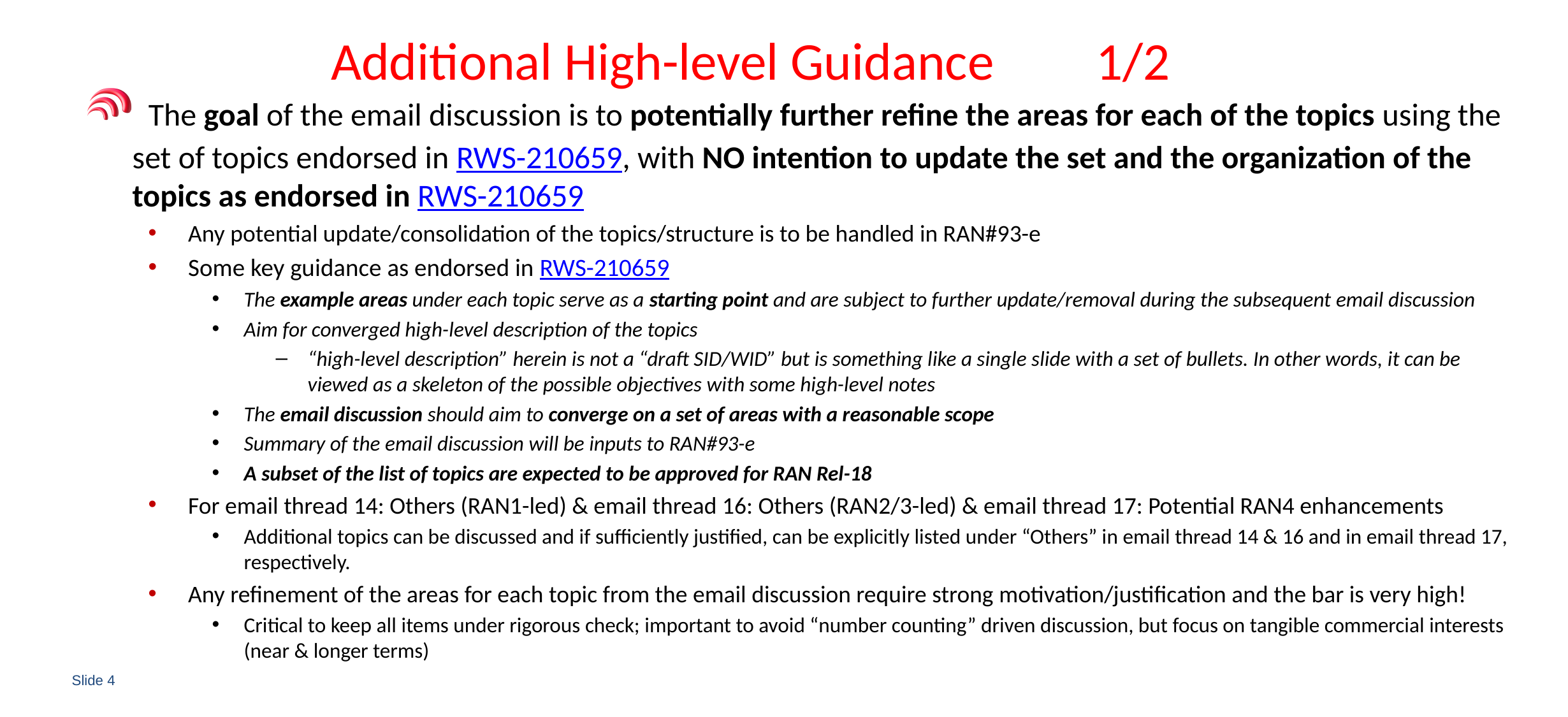

# Additional High-level Guidance		1/2
 The goal of the email discussion is to potentially further refine the areas for each of the topics using the set of topics endorsed in RWS-210659, with NO intention to update the set and the organization of the topics as endorsed in RWS-210659
Any potential update/consolidation of the topics/structure is to be handled in RAN#93-e
Some key guidance as endorsed in RWS-210659
The example areas under each topic serve as a starting point and are subject to further update/removal during the subsequent email discussion
Aim for converged high-level description of the topics
“high-level description” herein is not a “draft SID/WID” but is something like a single slide with a set of bullets. In other words, it can be viewed as a skeleton of the possible objectives with some high-level notes
The email discussion should aim to converge on a set of areas with a reasonable scope
Summary of the email discussion will be inputs to RAN#93-e
A subset of the list of topics are expected to be approved for RAN Rel-18
For email thread 14: Others (RAN1-led) & email thread 16: Others (RAN2/3-led) & email thread 17: Potential RAN4 enhancements
Additional topics can be discussed and if sufficiently justified, can be explicitly listed under “Others” in email thread 14 & 16 and in email thread 17, respectively.
Any refinement of the areas for each topic from the email discussion require strong motivation/justification and the bar is very high!
Critical to keep all items under rigorous check; important to avoid “number counting” driven discussion, but focus on tangible commercial interests (near & longer terms)